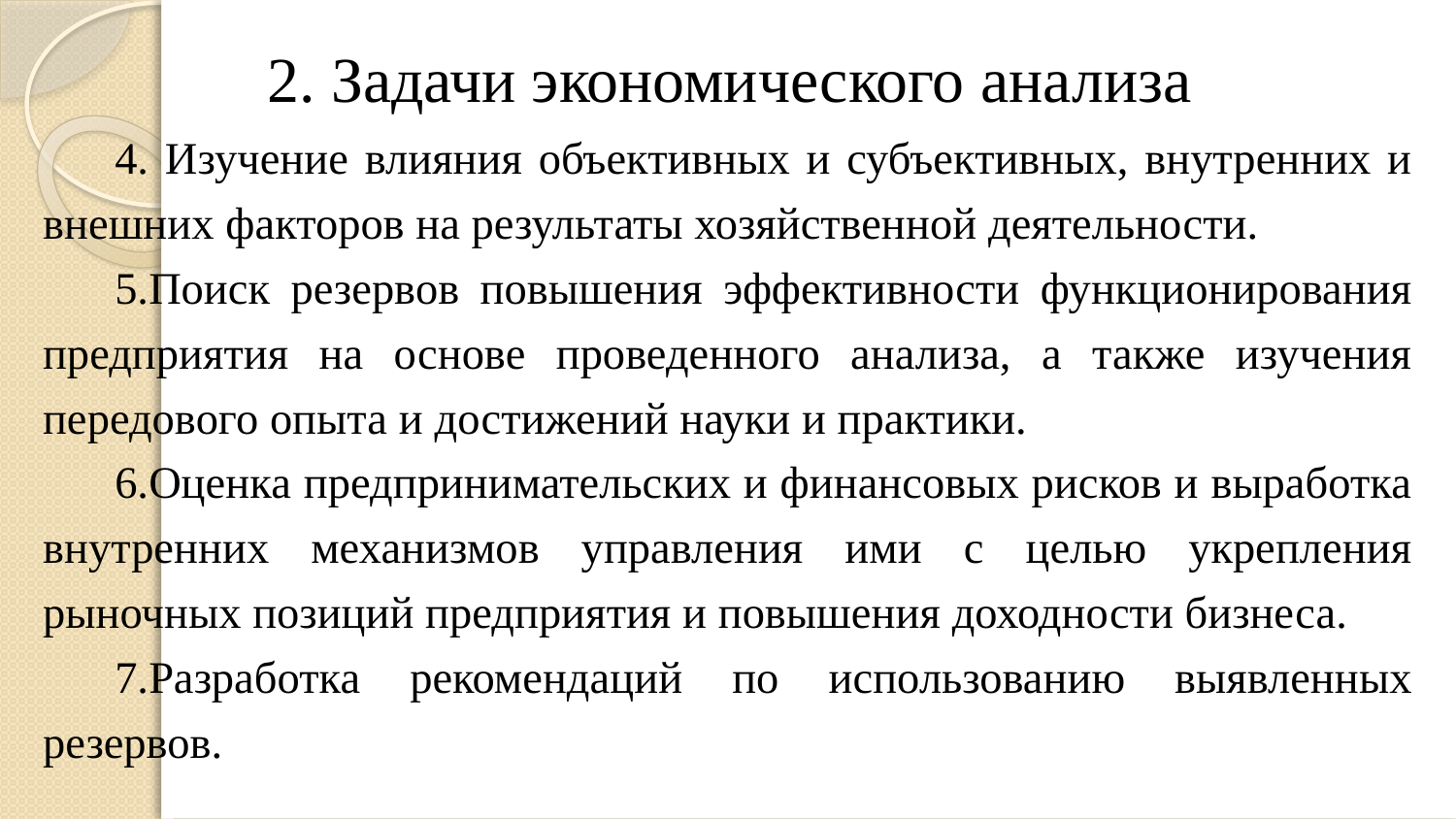

# 2. Задачи экономического анализа
4. Изучение влияния объективных и субъективных, внутренних и внешних факторов на результаты хозяйственной деятельности.
5.Поиск резервов повышения эффективности функционирования предприятия на основе проведенного анализа, а также изучения передового опыта и достижений науки и практики.
6.Оценка предпринимательских и финансовых рисков и выработка внутренних механизмов управления ими с целью укрепления рыночных позиций предприятия и повышения доходности бизнеса.
7.Разработка рекомендаций по использованию выявленных резервов.